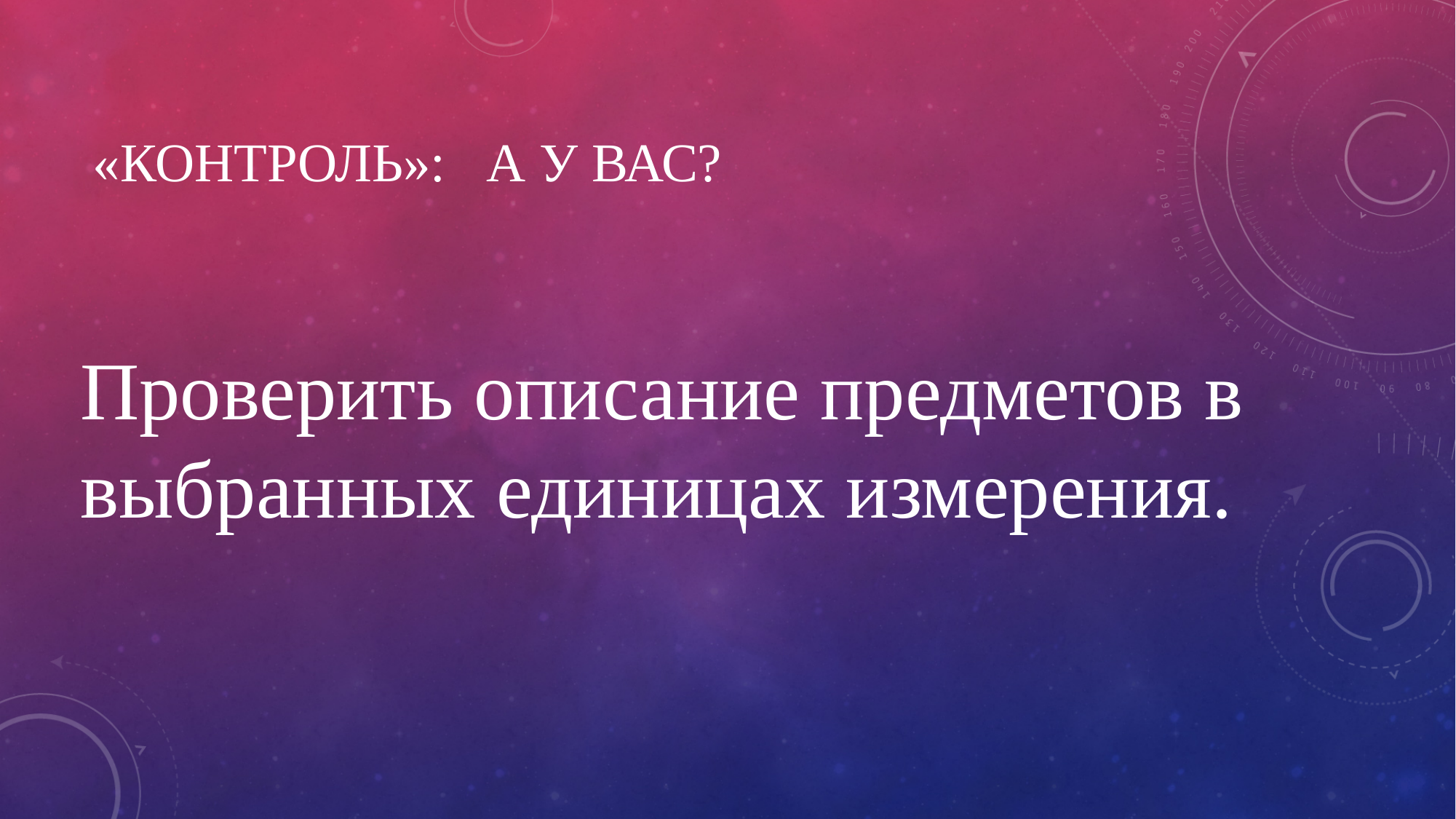

# «Контроль»:   А у вас?
Проверить описание предметов в выбранных единицах измерения.